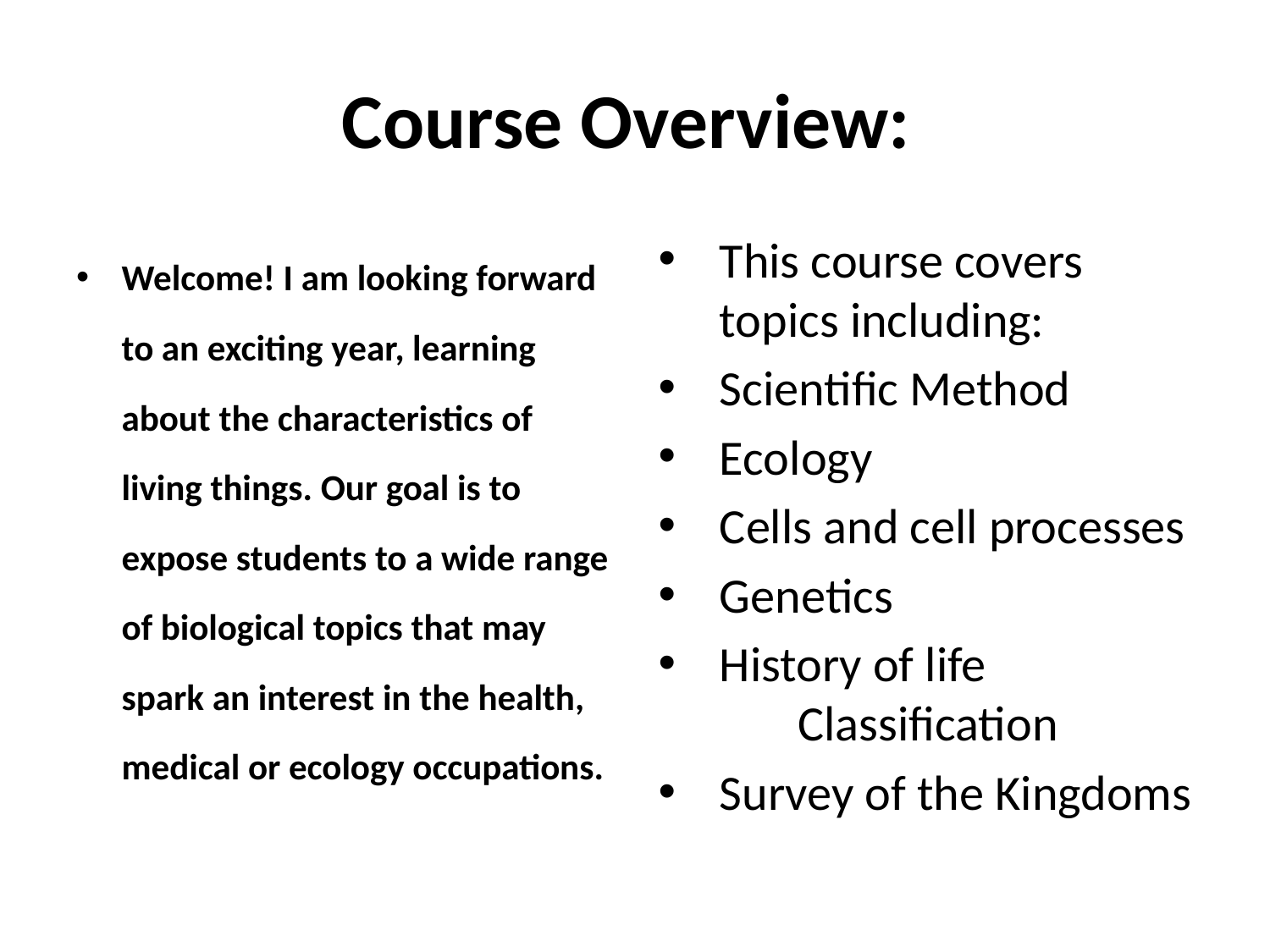

# Course Overview:
Welcome! I am looking forward to an exciting year, learning about the characteristics of living things. Our goal is to expose students to a wide range of biological topics that may spark an interest in the health, medical or ecology occupations.

This course covers topics including:
Scientific Method
Ecology
Cells and cell processes
Genetics
History of life                          Classification
Survey of the Kingdoms